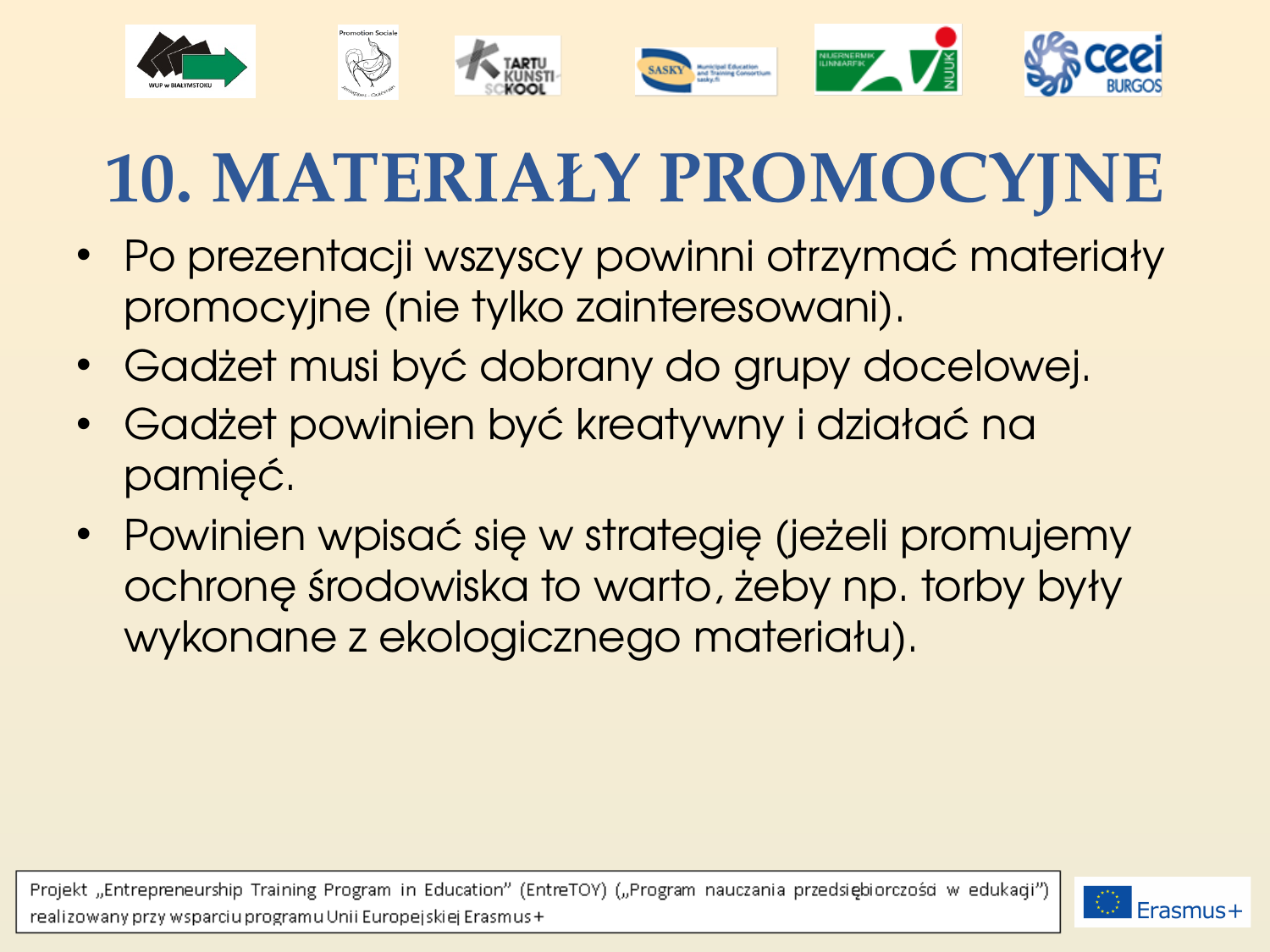

# 10. MATERIAŁY PROMOCYJNE
Po prezentacji wszyscy powinni otrzymać materiały promocyjne (nie tylko zainteresowani).
Gadżet musi być dobrany do grupy docelowej.
Gadżet powinien być kreatywny i działać na pamięć.
Powinien wpisać się w strategię (jeżeli promujemy ochronę środowiska to warto, żeby np. torby były wykonane z ekologicznego materiału).